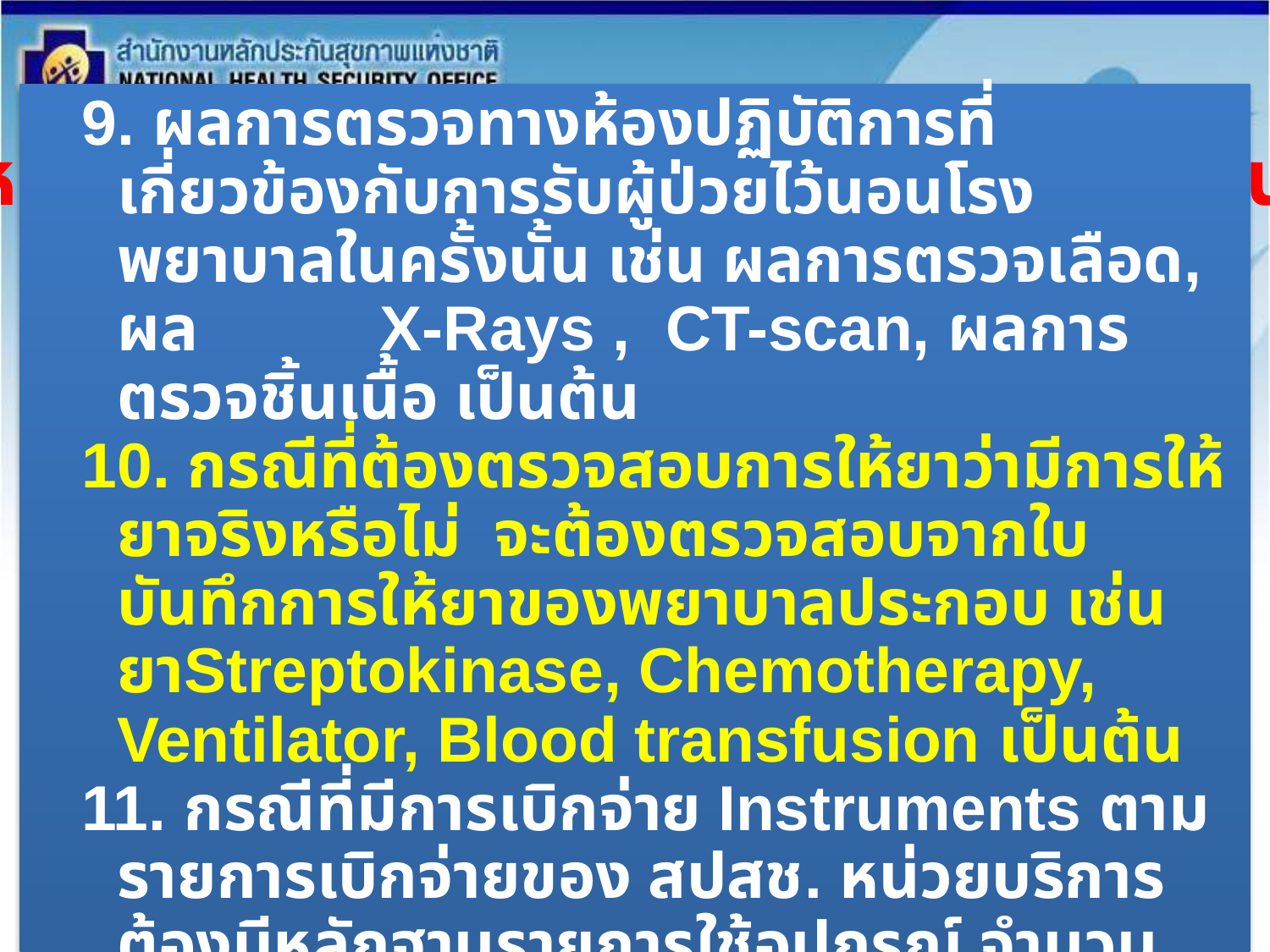

หลักฐานประกอบการตรวจสอบเวชระเบียน
9. ผลการตรวจทางห้องปฏิบัติการที่เกี่ยวข้องกับการรับผู้ป่วยไว้นอนโรงพยาบาลในครั้งนั้น เช่น ผลการตรวจเลือด, ผล           X-Rays ,  CT-scan, ผลการตรวจชิ้นเนื้อ เป็นต้น
10. กรณีที่ต้องตรวจสอบการให้ยาว่ามีการให้ยาจริงหรือไม่  จะต้องตรวจสอบจากใบบันทึกการให้ยาของพยาบาลประกอบ เช่น     ยาStreptokinase, Chemotherapy, Ventilator, Blood transfusion เป็นต้น
11. กรณีที่มีการเบิกจ่าย Instruments ตามรายการเบิกจ่ายของ สปสช. หน่วยบริการต้องมีหลักฐานรายการใช้อุปกรณ์ จำนวนและราคาอุปกรณ์